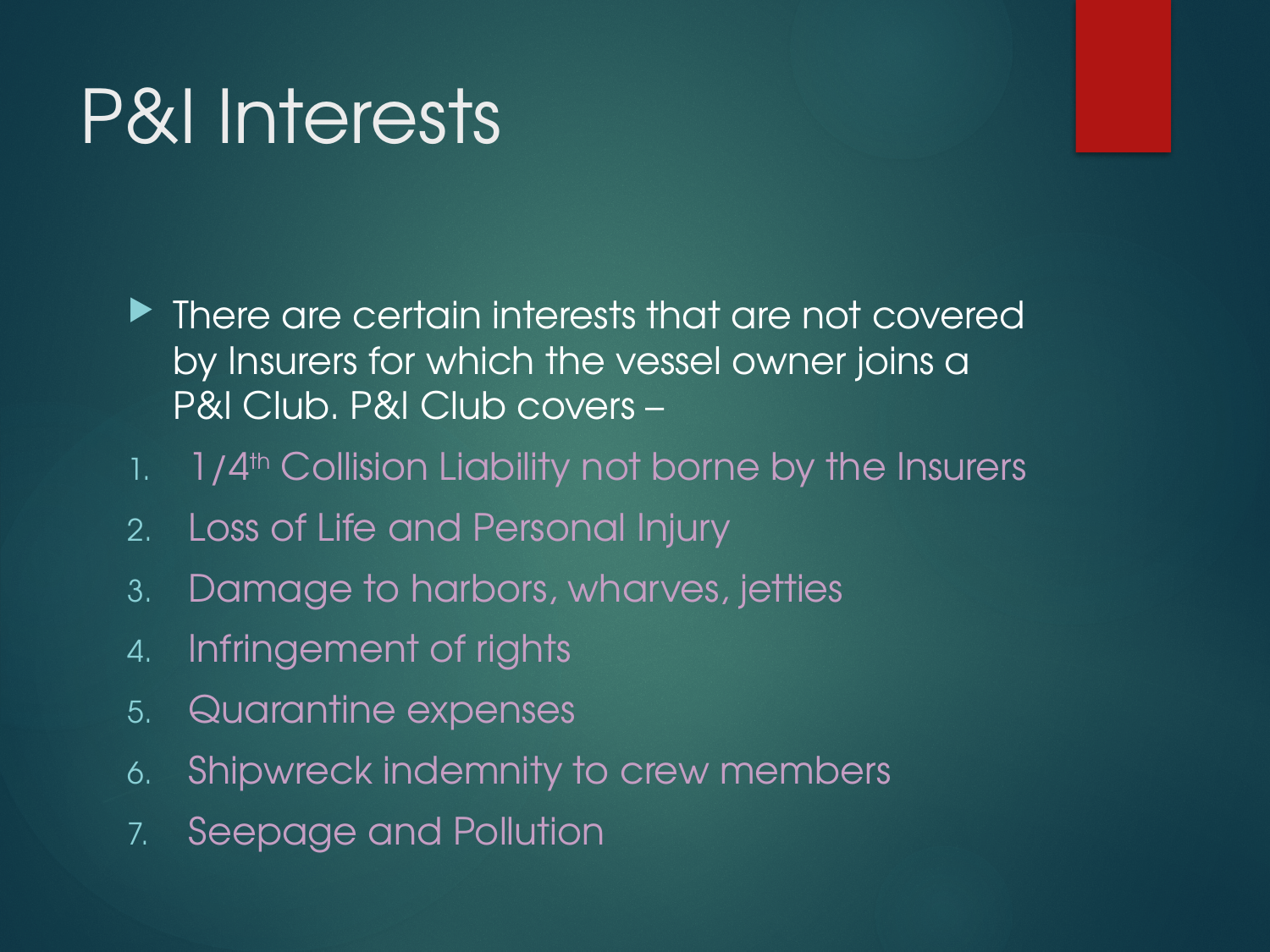

# P&I Interests
There are certain interests that are not covered by Insurers for which the vessel owner joins a P&I Club. P&I Club covers –
1/4th Collision Liability not borne by the Insurers
Loss of Life and Personal Injury
Damage to harbors, wharves, jetties
Infringement of rights
Quarantine expenses
Shipwreck indemnity to crew members
Seepage and Pollution